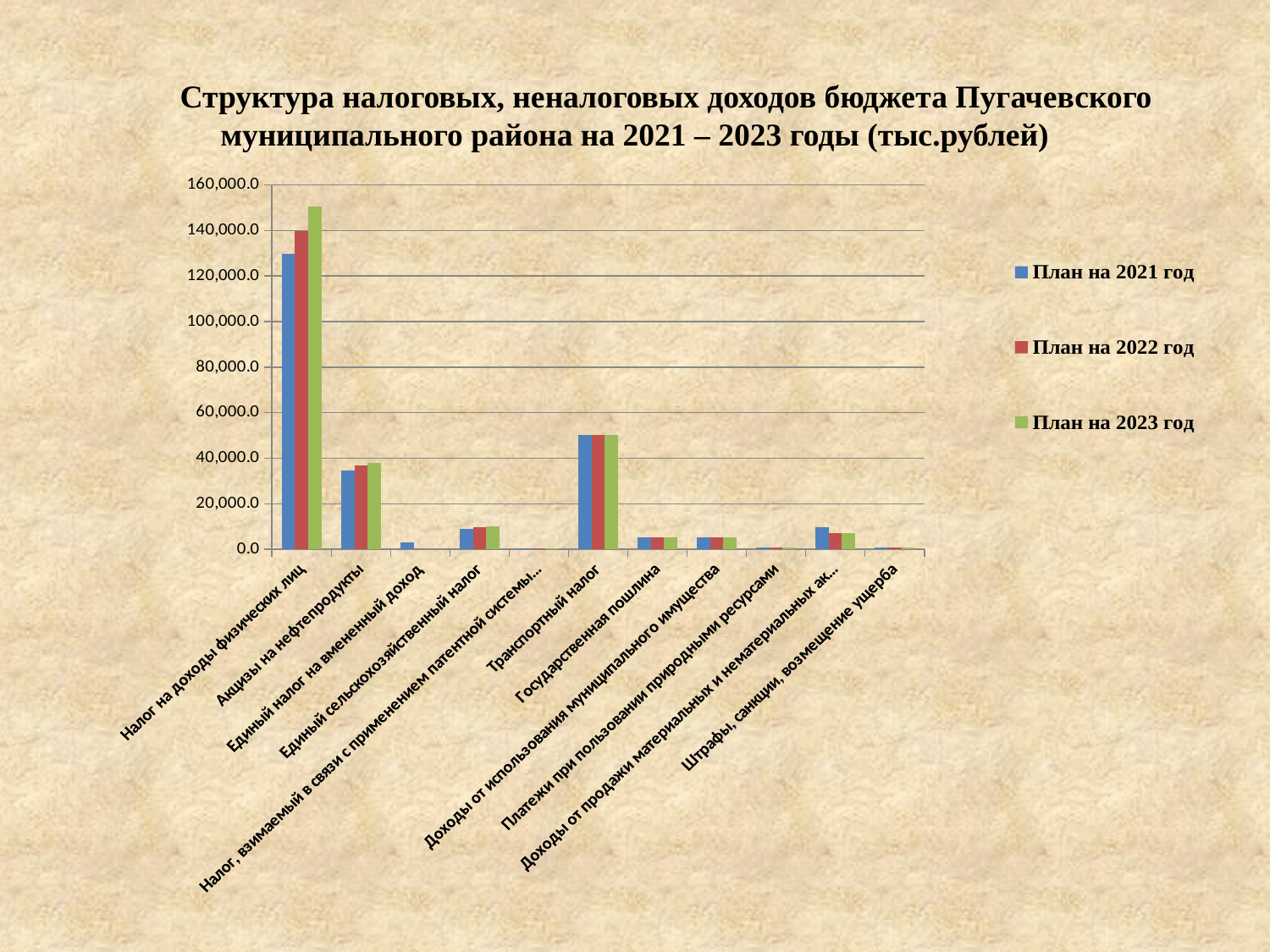

Структура налоговых, неналоговых доходов бюджета Пугачевского муниципального района на 2021 – 2023 годы (тыс.рублей)

### Chart

| Category | План на 2021 год  | План на 2022 год  | План на 2023 год  |
|---|---|---|---|
| Налог на доходы физических лиц | 129711.1 | 139797.2 | 150388.1 |
| Акцизы на нефтепродукты | 34424.5 | 36748.9 | 37895.3 |
| Единый налог на вмененный доход | 3173.0 | 0.0 | 0.0 |
| Единый сельскохозяйственный налог | 9078.799999999981 | 9578.2 | 10152.799999999987 |
| Налог, взимаемый в связи с применением патентной системы налогообложения | 419.0 | 419.0 | 419.0 |
| Транспортный налог | 50074.0 | 50074.0 | 50074.0 |
| Государственная пошлина | 5170.0 | 5175.0 | 5180.0 |
| Доходы от использования муниципального имущества | 5253.8 | 5253.5 | 5253.5 |
| Платежи при пользовании природными ресурсами | 653.0 | 679.2 | 706.3 |
| Доходы от продажи материальных и нематериальных активов | 9600.0 | 7100.0 | 7100.0 |
| Штрафы, санкции, возмещение ущерба | 750.0 | 750.0 | 750.0 |